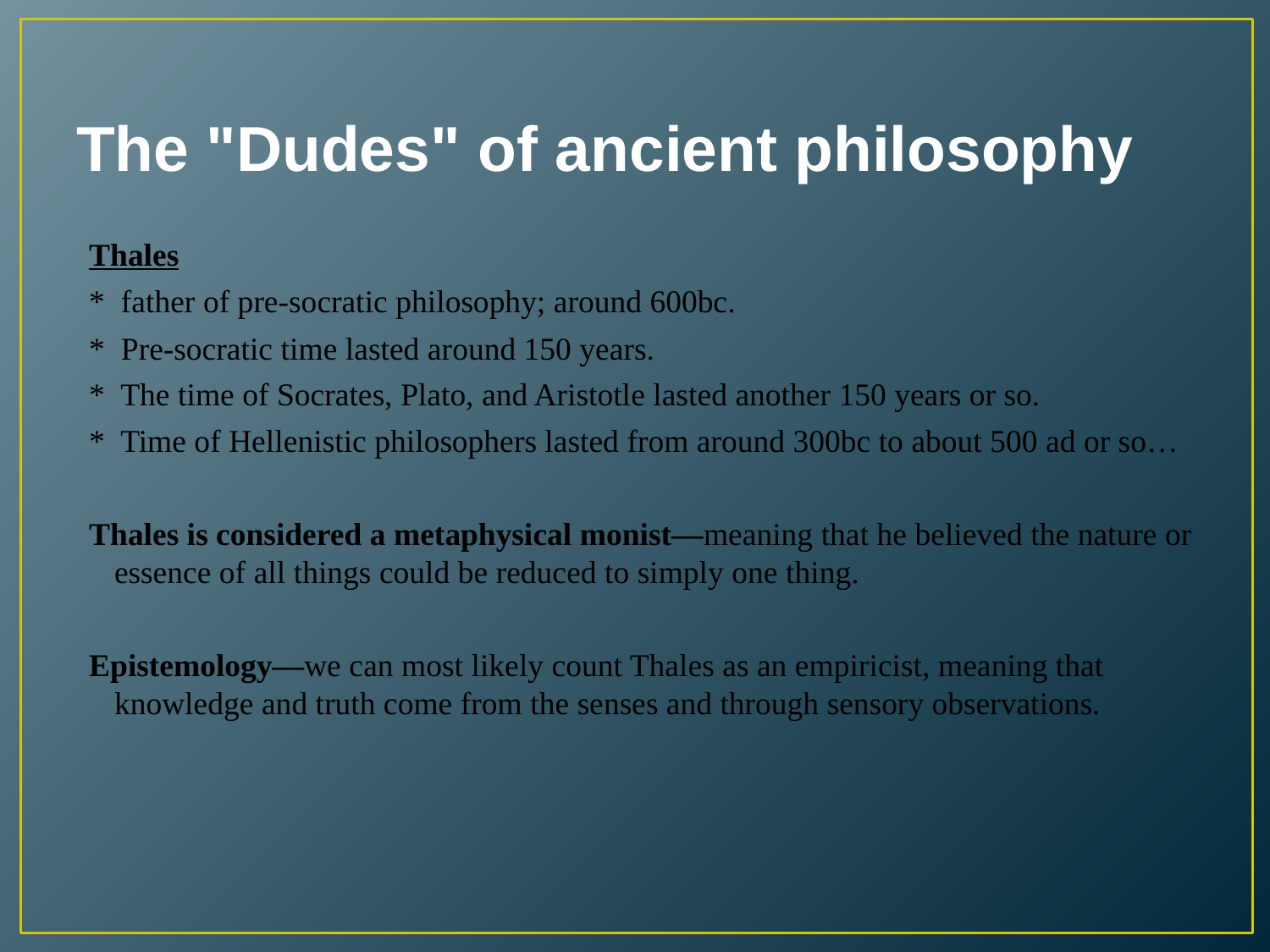

# The "Dudes" of ancient philosophy
Thales
*  father of pre-socratic philosophy; around 600bc.
*  Pre-socratic time lasted around 150 years.
*  The time of Socrates, Plato, and Aristotle lasted another 150 years or so.
*  Time of Hellenistic philosophers lasted from around 300bc to about 500 ad or so…

Thales is considered a metaphysical monist—meaning that he believed the nature or essence of all things could be reduced to simply one thing.

Epistemology—we can most likely count Thales as an empiricist, meaning that knowledge and truth come from the senses and through sensory observations.